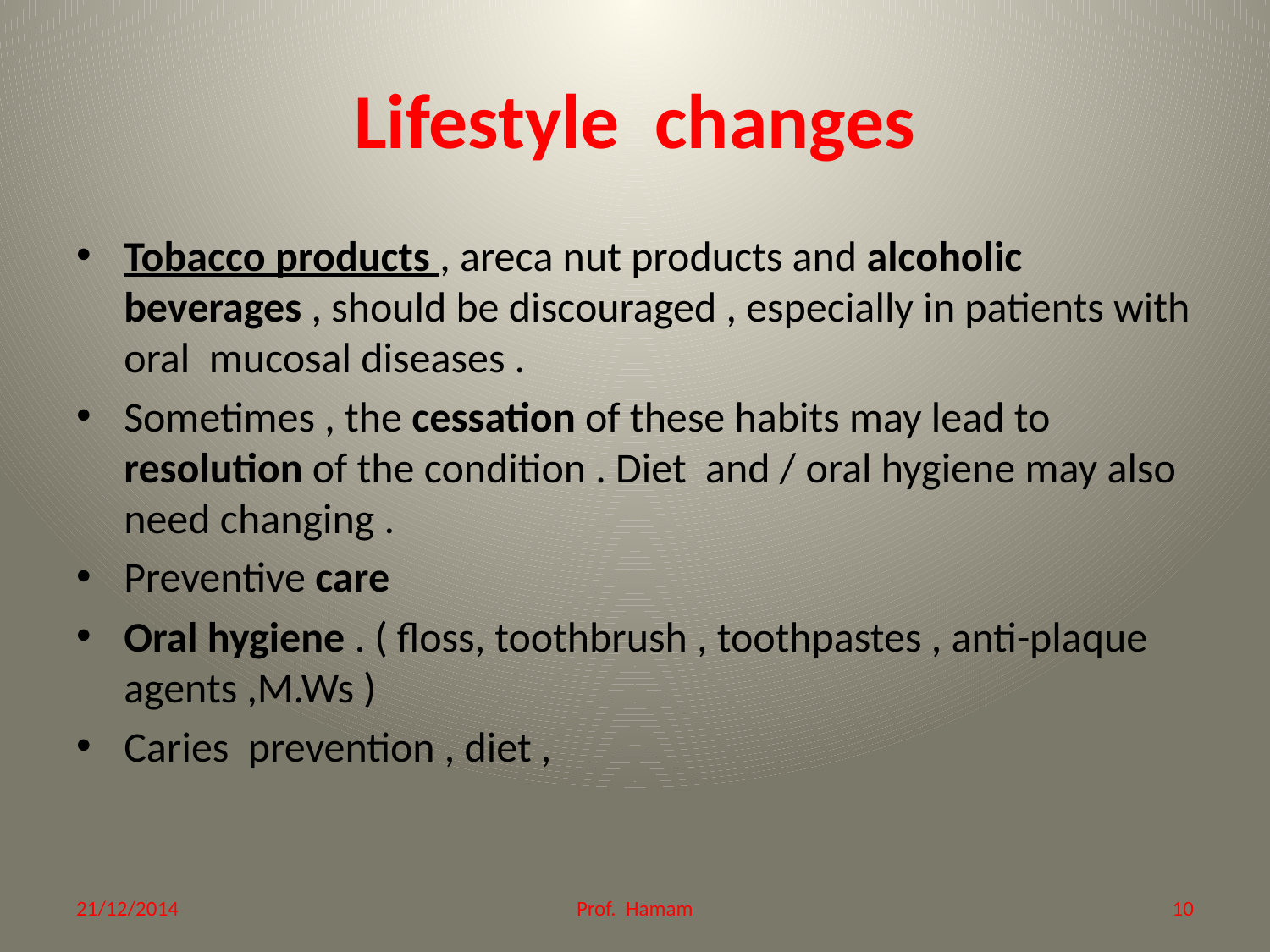

# Lifestyle  changes
Tobacco products , areca nut products and alcoholic beverages , should be discouraged , especially in patients with oral  mucosal diseases .
Sometimes , the cessation of these habits may lead to resolution of the condition . Diet  and / oral hygiene may also need changing .
Preventive care
Oral hygiene . ( floss, toothbrush , toothpastes , anti-plaque agents ,M.Ws )
Caries  prevention , diet ,
21/12/2014
Prof.  Hamam
10